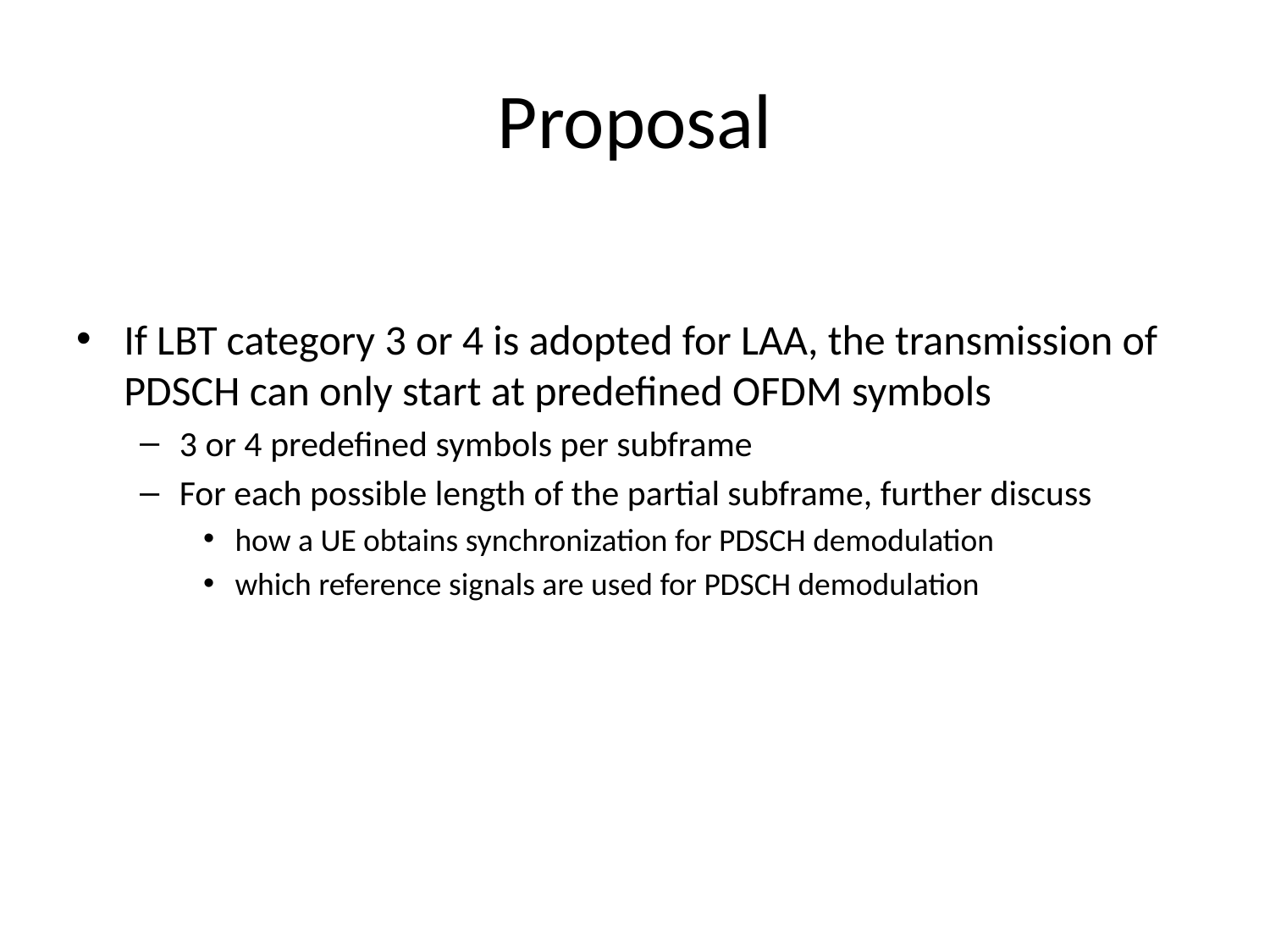

# Proposal
If LBT category 3 or 4 is adopted for LAA, the transmission of PDSCH can only start at predefined OFDM symbols
3 or 4 predefined symbols per subframe
For each possible length of the partial subframe, further discuss
how a UE obtains synchronization for PDSCH demodulation
which reference signals are used for PDSCH demodulation